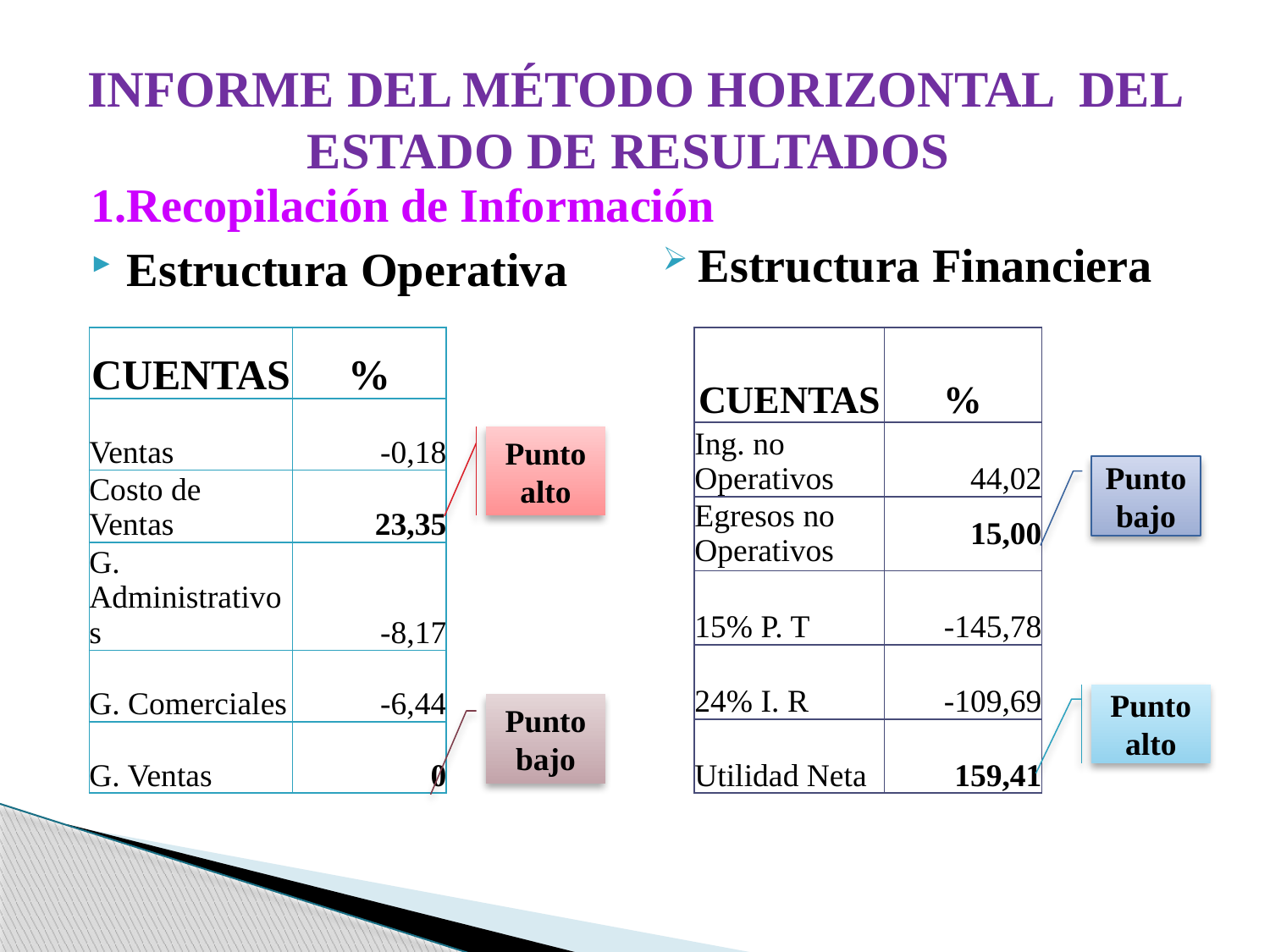

# INFORME DEL MÉTODO HORIZONTAL  DEL ESTADO DE RESULTADOS
1.Recopilación de Información
Estructura Operativa
Estructura Financiera

| CUENTAS | % |
| --- | --- |
| Ventas | -0,18 |
| Costo de Ventas | 23,35 |
| G. Administrativos | -8,17 |
| G. Comerciales | -6,44 |
| G. Ventas | 0 |
| CUENTAS | % |
| --- | --- |
| Ing. no Operativos | 44,02 |
| Egresos no Operativos | 15,00 |
| 15% P. T | -145,78 |
| 24% I. R | -109,69 |
| Utilidad Neta | 159,41 |
Punto alto
Punto bajo
Punto alto
Punto bajo